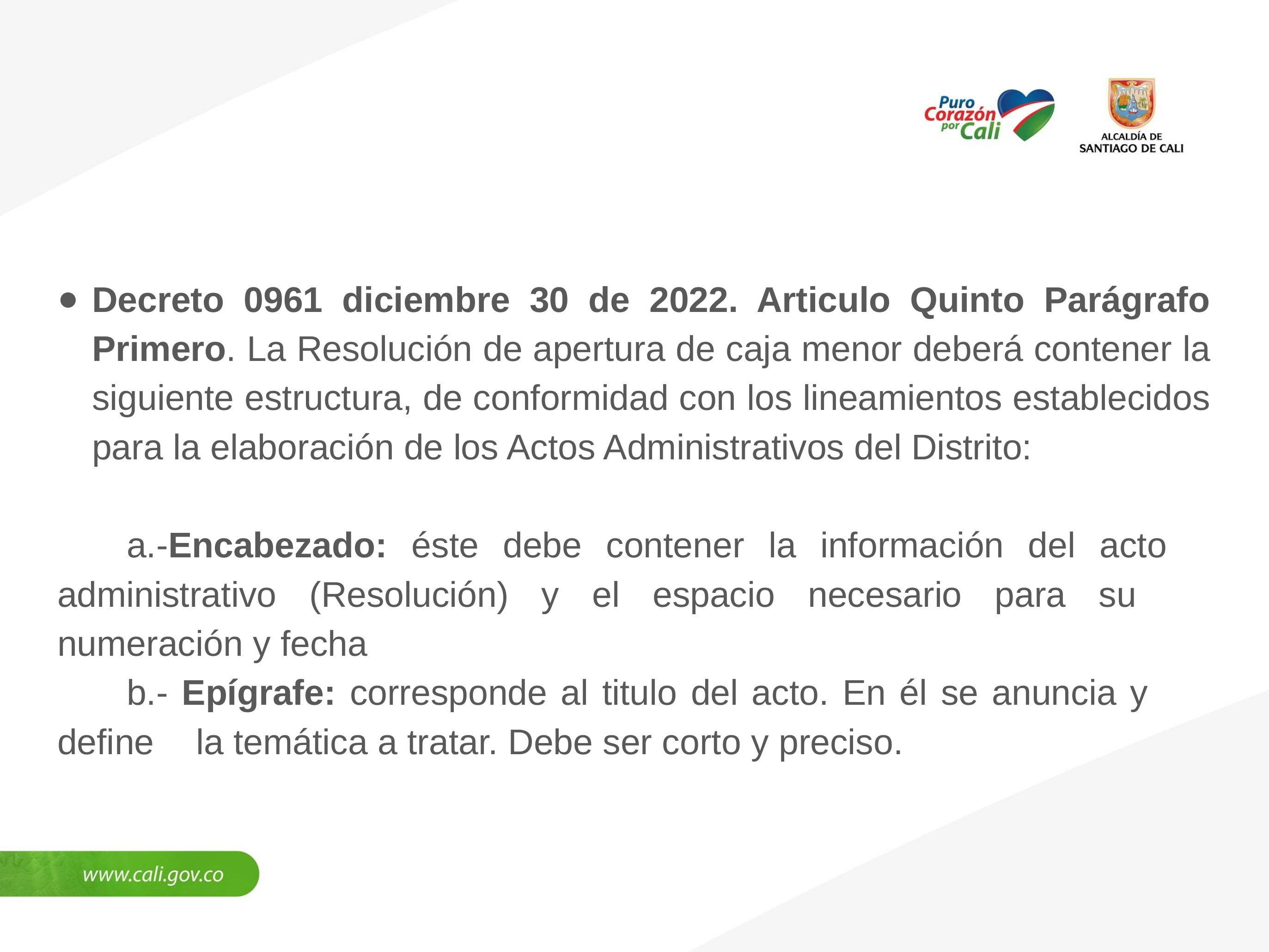

#

Decreto 0961 diciembre 30 de 2022. Articulo Quinto Parágrafo Primero. La Resolución de apertura de caja menor deberá contener la siguiente estructura, de conformidad con los lineamientos establecidos para la elaboración de los Actos Administrativos del Distrito:

	a.-Encabezado: éste debe contener la información del acto 	administrativo (Resolución) y el espacio necesario para su 	numeración y fecha
	b.- Epígrafe: corresponde al titulo del acto. En él se anuncia y 	define 	la temática a tratar. Debe ser corto y preciso.